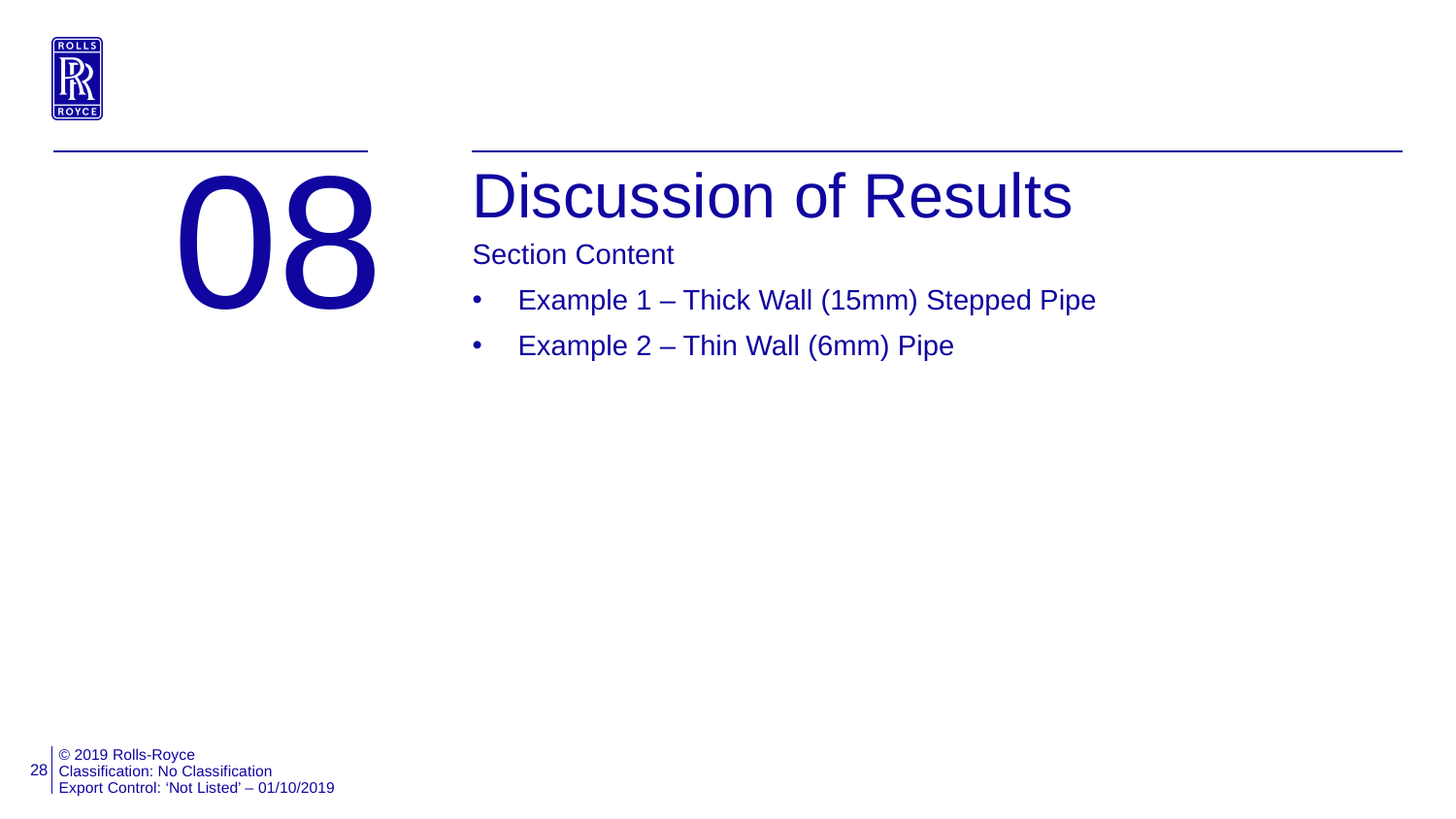

08
Discussion of Results
Section Content
Example 1 – Thick Wall (15mm) Stepped Pipe
Example 2 – Thin Wall (6mm) Pipe